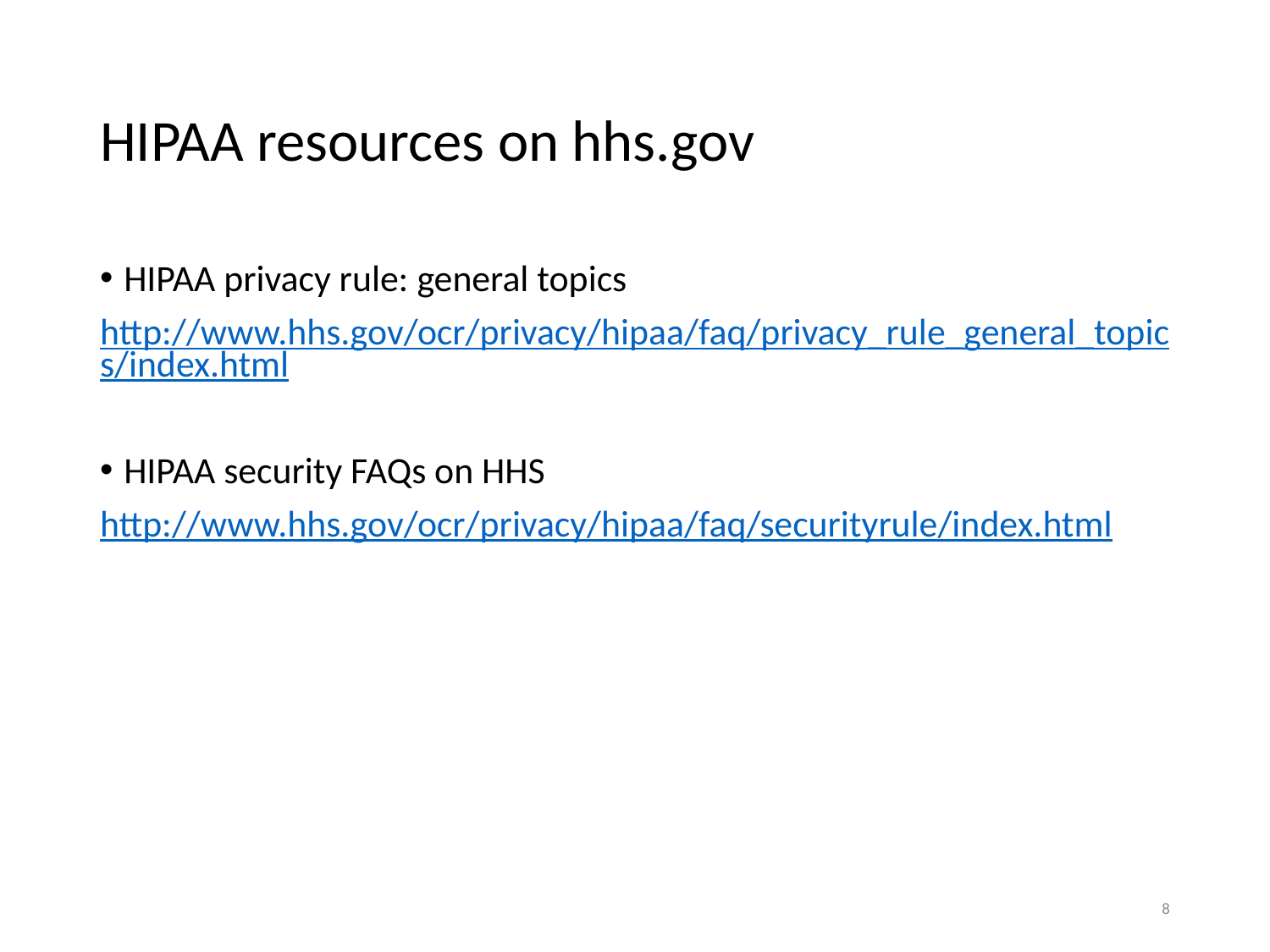

# HIPAA resources on hhs.gov
HIPAA privacy rule: general topics
http://www.hhs.gov/ocr/privacy/hipaa/faq/privacy_rule_general_topics/index.html

HIPAA security FAQs on HHS
http://www.hhs.gov/ocr/privacy/hipaa/faq/securityrule/index.html

8